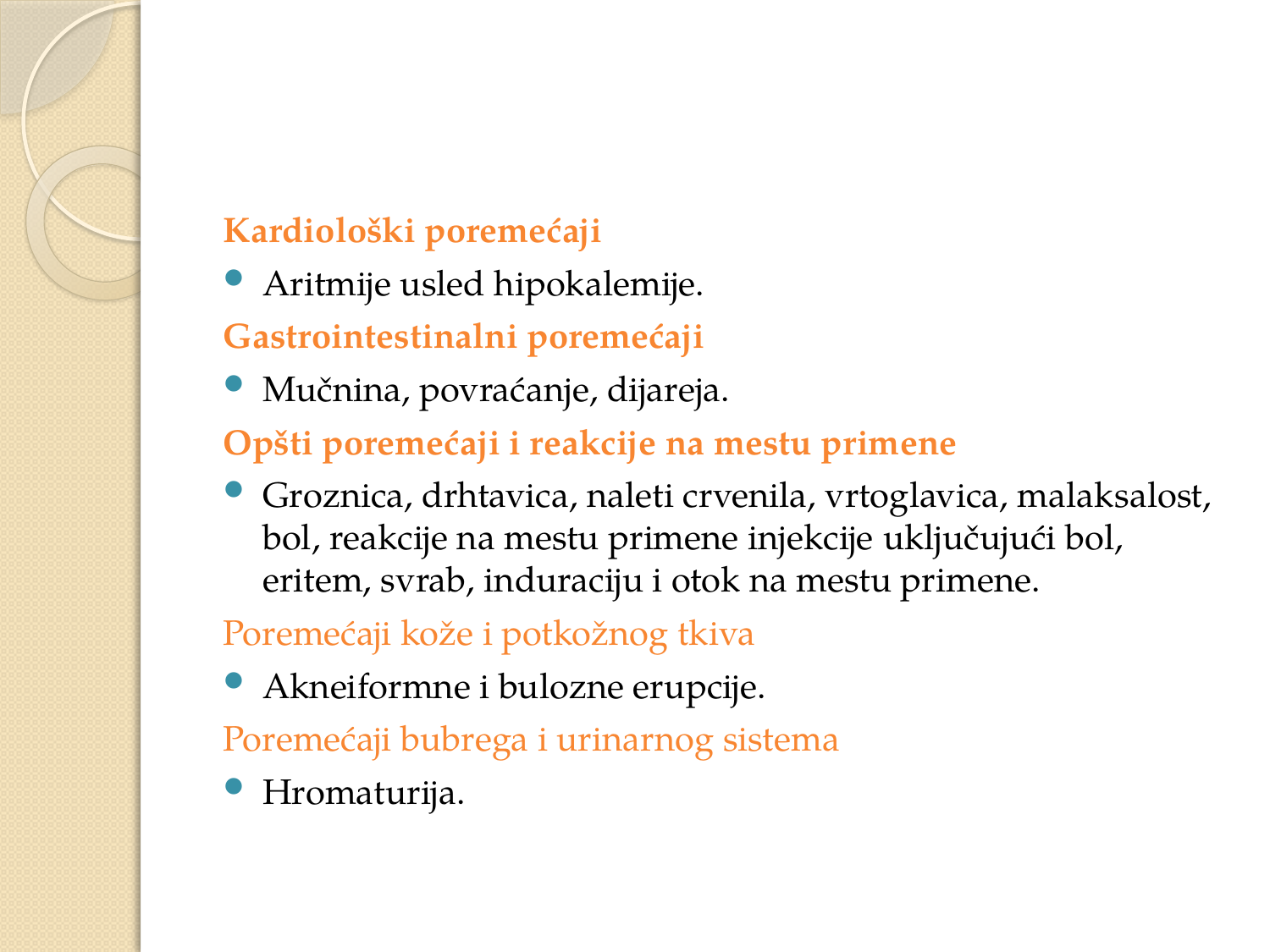

#
Kardiološki poremećaji
Aritmije usled hipokalemije.
Gastrointestinalni poremećaji
Mučnina, povraćanje, dijareja.
Opšti poremećaji i reakcije na mestu primene
Groznica, drhtavica, naleti crvenila, vrtoglavica, malaksalost, bol, reakcije na mestu primene injekcije uključujući bol, eritem, svrab, induraciju i otok na mestu primene.
Poremećaji kože i potkožnog tkiva
Akneiformne i bulozne erupcije.
Poremećaji bubrega i urinarnog sistema
Hromaturija.